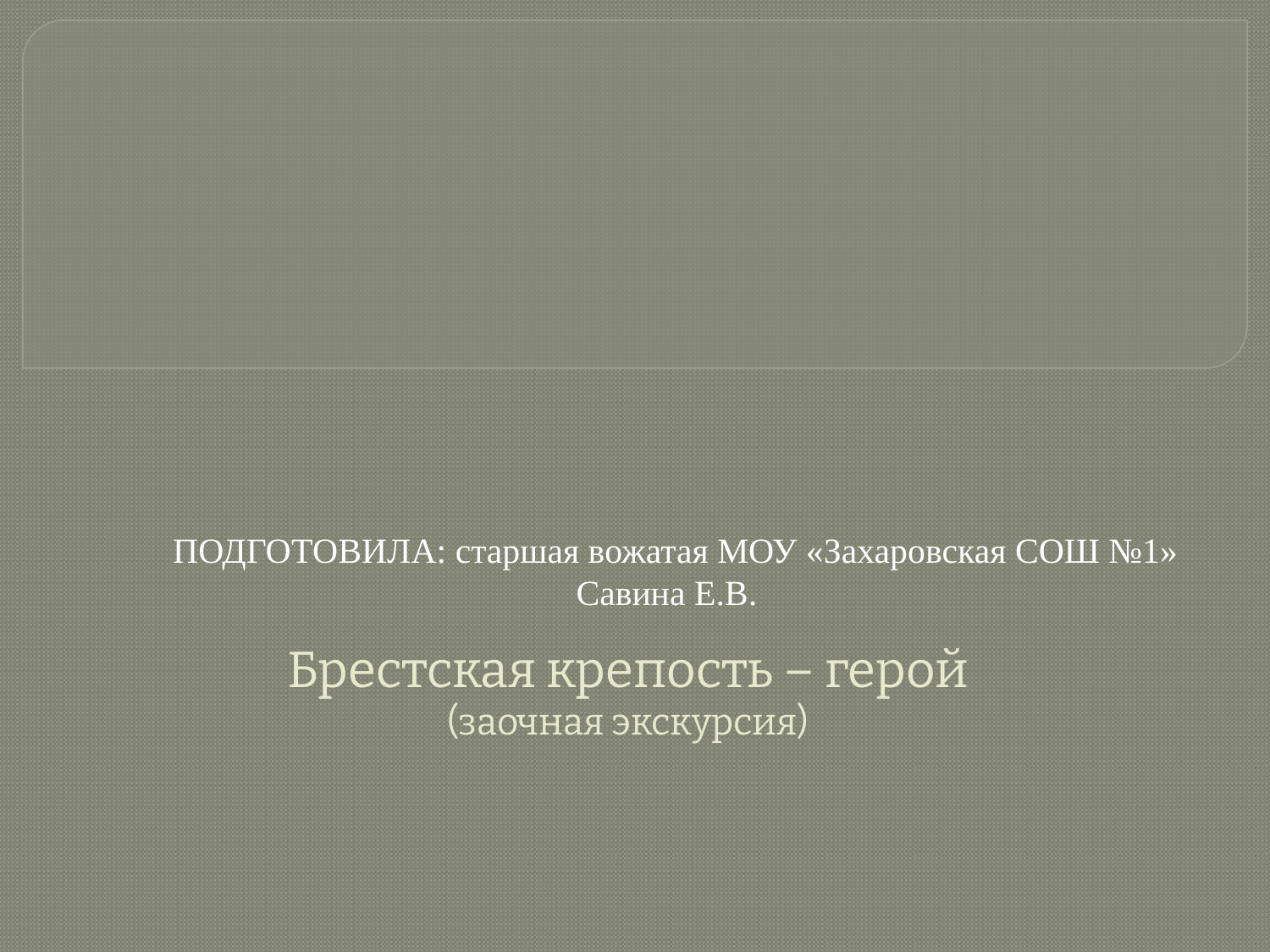

ПОДГОТОВИЛА: старшая вожатая МОУ «Захаровская СОШ №1»
Савина Е.В.

# Брестская крепость – герой (заочная экскурсия)